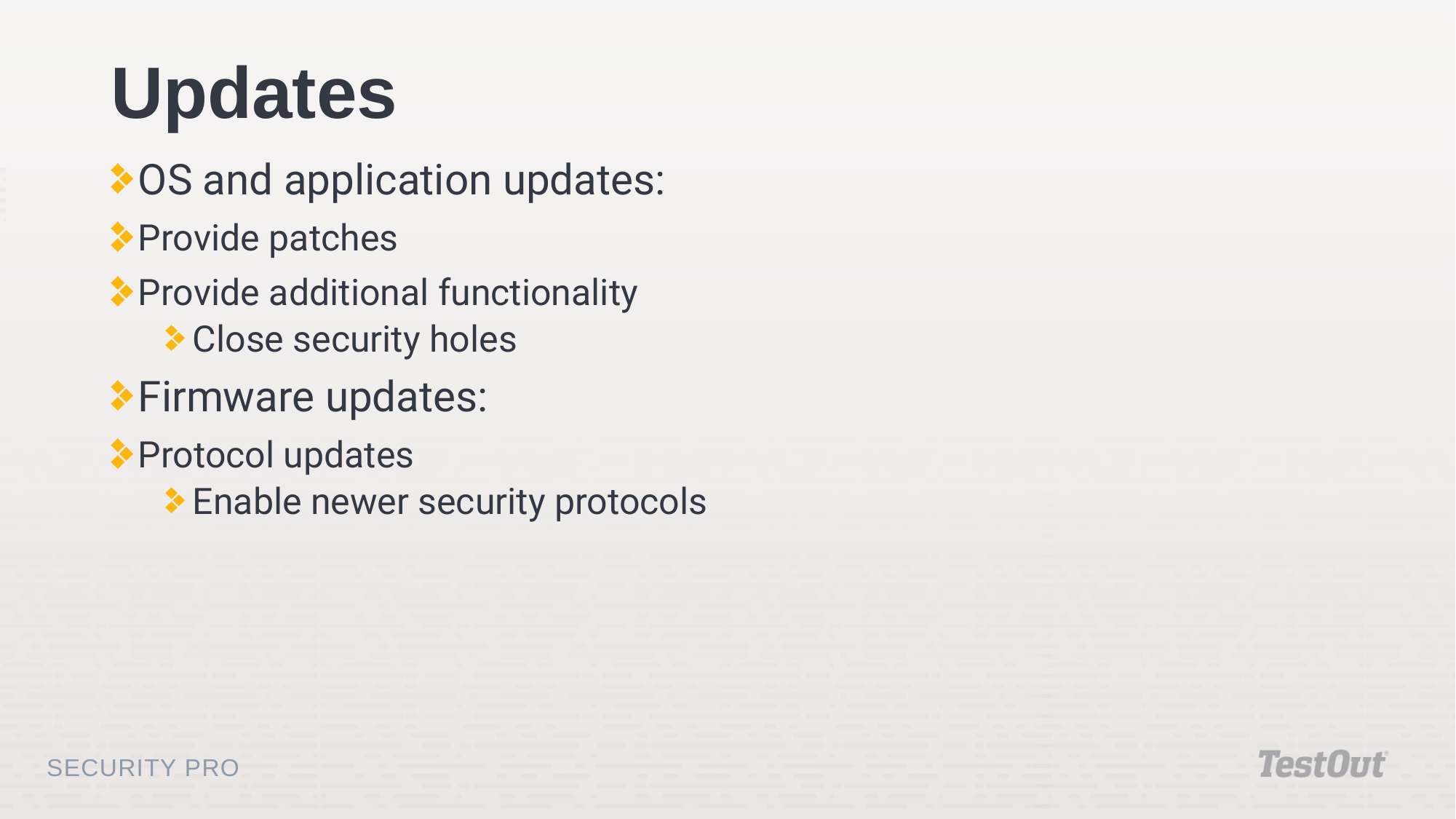

# Updates
OS and application updates:
Provide patches
Provide additional functionality
Close security holes
Firmware updates:
Protocol updates
Enable newer security protocols
Security Pro